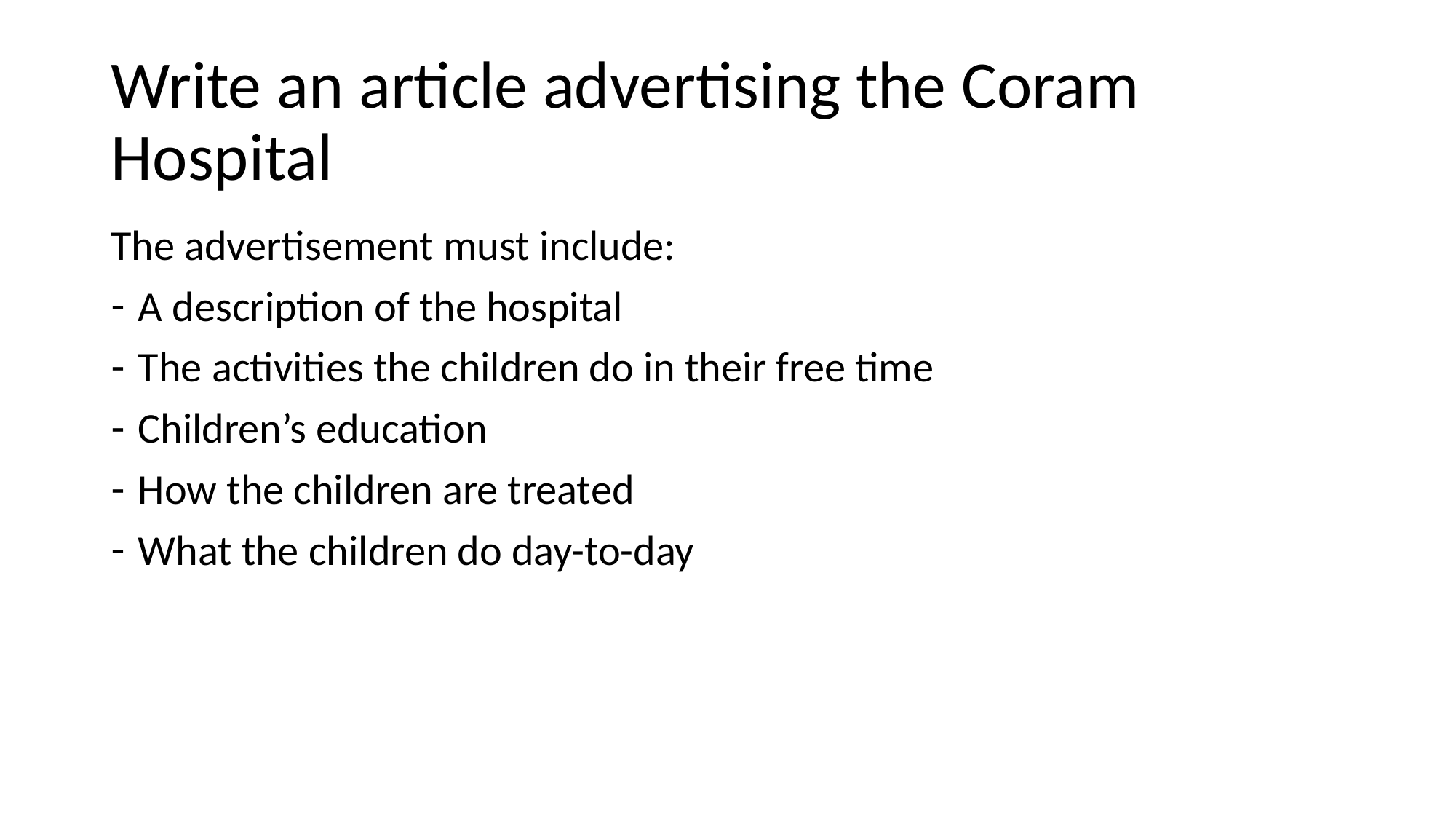

# Write an article advertising the Coram Hospital
The advertisement must include:
A description of the hospital
The activities the children do in their free time
Children’s education
How the children are treated
What the children do day-to-day